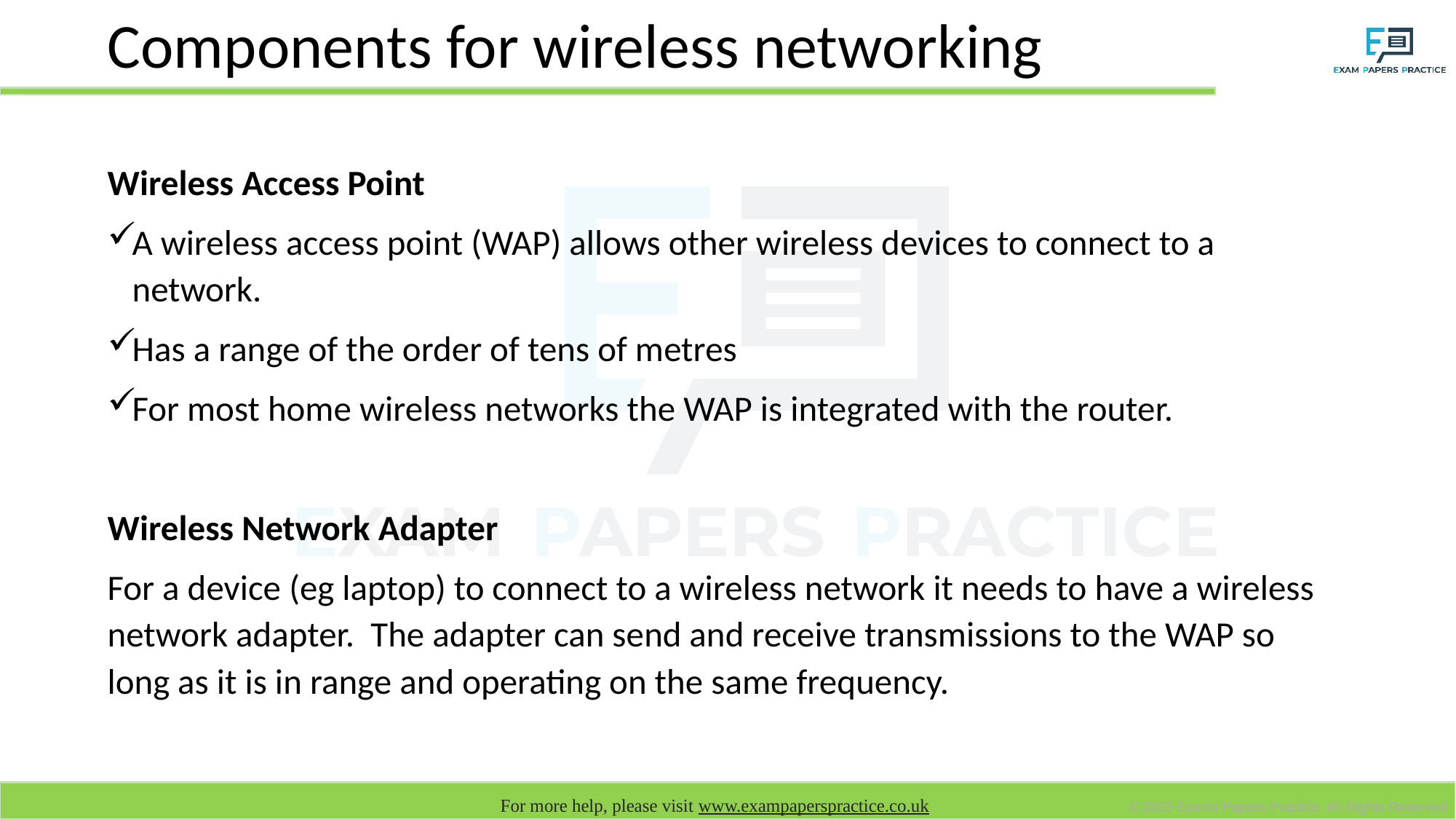

# Components for wireless networking
Wireless Access Point
A wireless access point (WAP) allows other wireless devices to connect to a network.
Has a range of the order of tens of metres
For most home wireless networks the WAP is integrated with the router.

Wireless Network Adapter
For a device (eg laptop) to connect to a wireless network it needs to have a wireless network adapter.  The adapter can send and receive transmissions to the WAP so long as it is in range and operating on the same frequency.